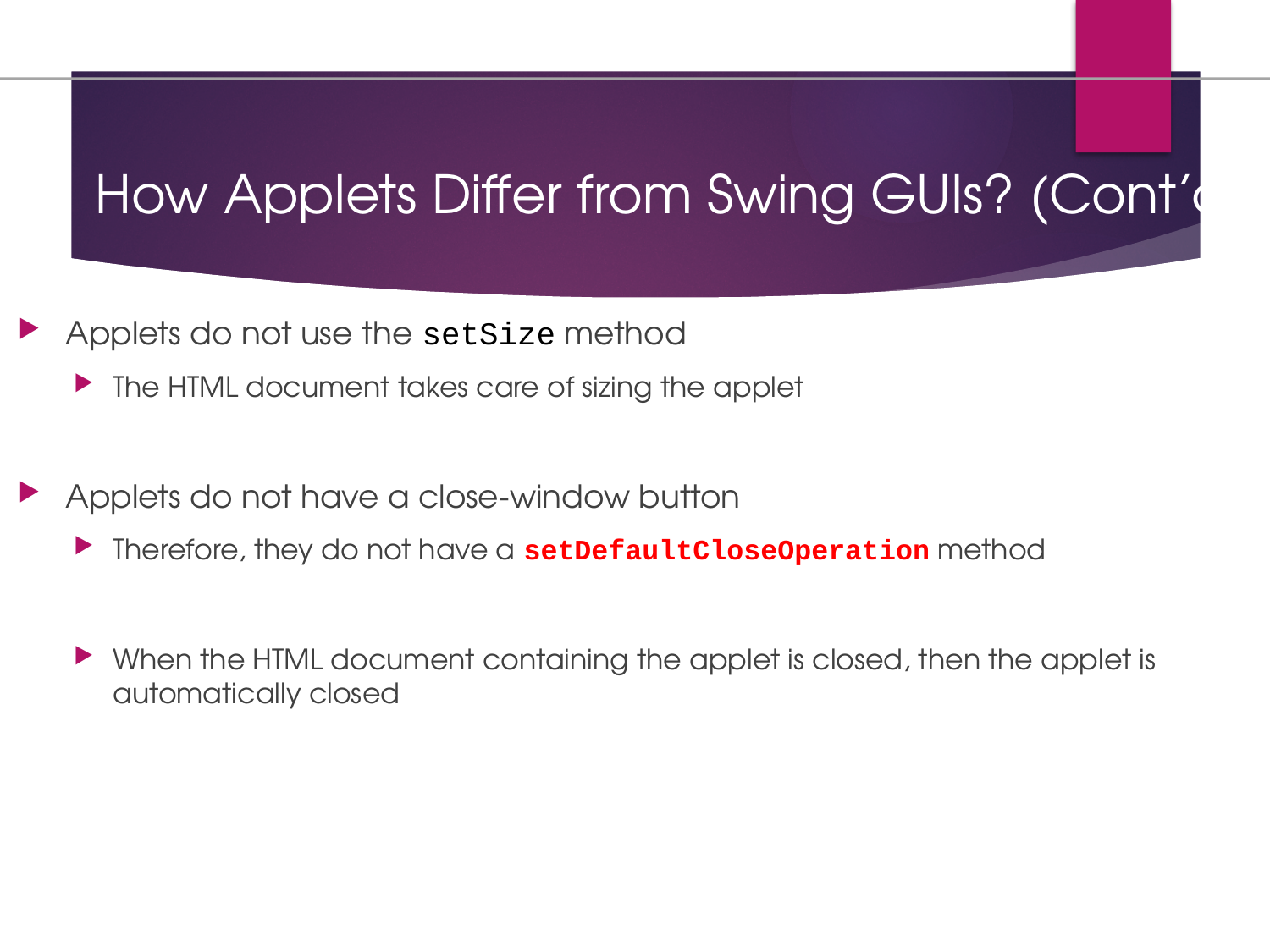

# How Applets Differ from Swing GUIs? (Cont’d)
Applets do not use the setSize method
The HTML document takes care of sizing the applet

Applets do not have a close-window button
Therefore, they do not have a setDefaultCloseOperation method

When the HTML document containing the applet is closed, then the applet is automatically closed